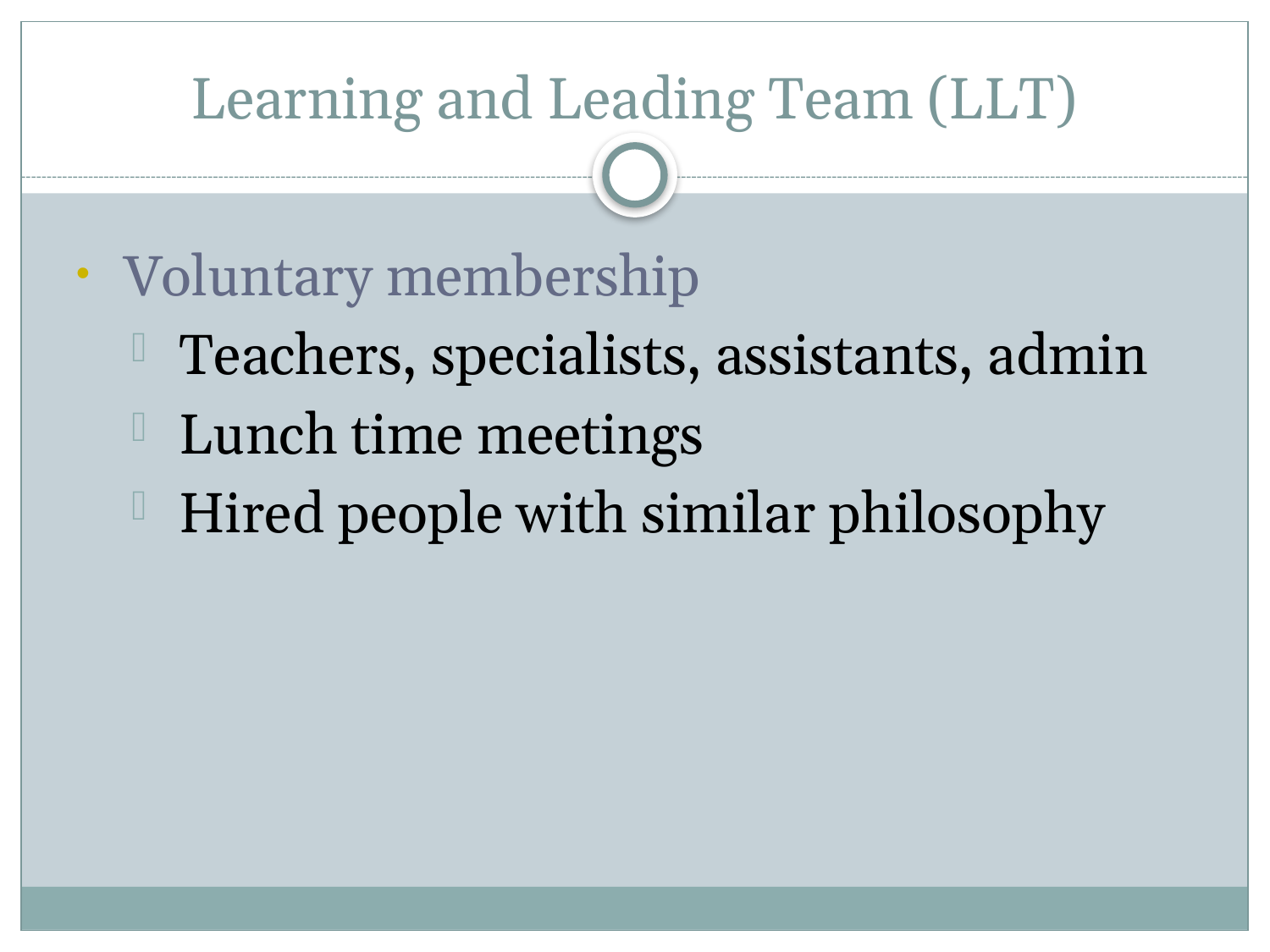

# Learning and Leading Team (LLT)
Voluntary membership
Teachers, specialists, assistants, admin
Lunch time meetings
Hired people with similar philosophy